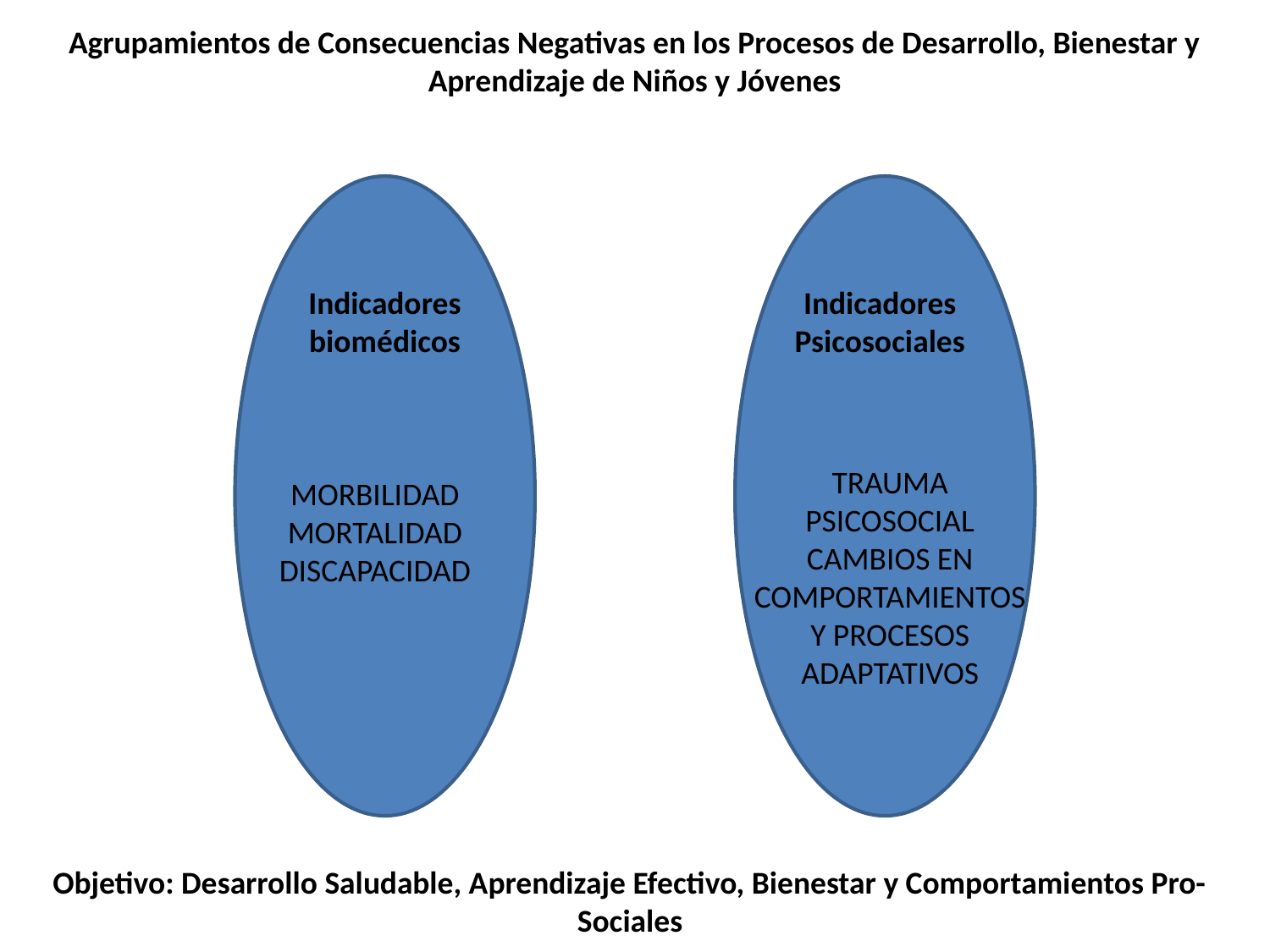

Agrupamientos de Consecuencias Negativas en los Procesos de Desarrollo, Bienestar y Aprendizaje de Niños y Jóvenes

Indicadores biomédicos
Indicadores Psicosociales
TRAUMA PSICOSOCIAL
CAMBIOS EN COMPORTAMIENTOS Y PROCESOS ADAPTATIVOS
MORBILIDAD
MORTALIDAD
DISCAPACIDAD
Objetivo: Desarrollo Saludable, Aprendizaje Efectivo, Bienestar y Comportamientos Pro-Sociales